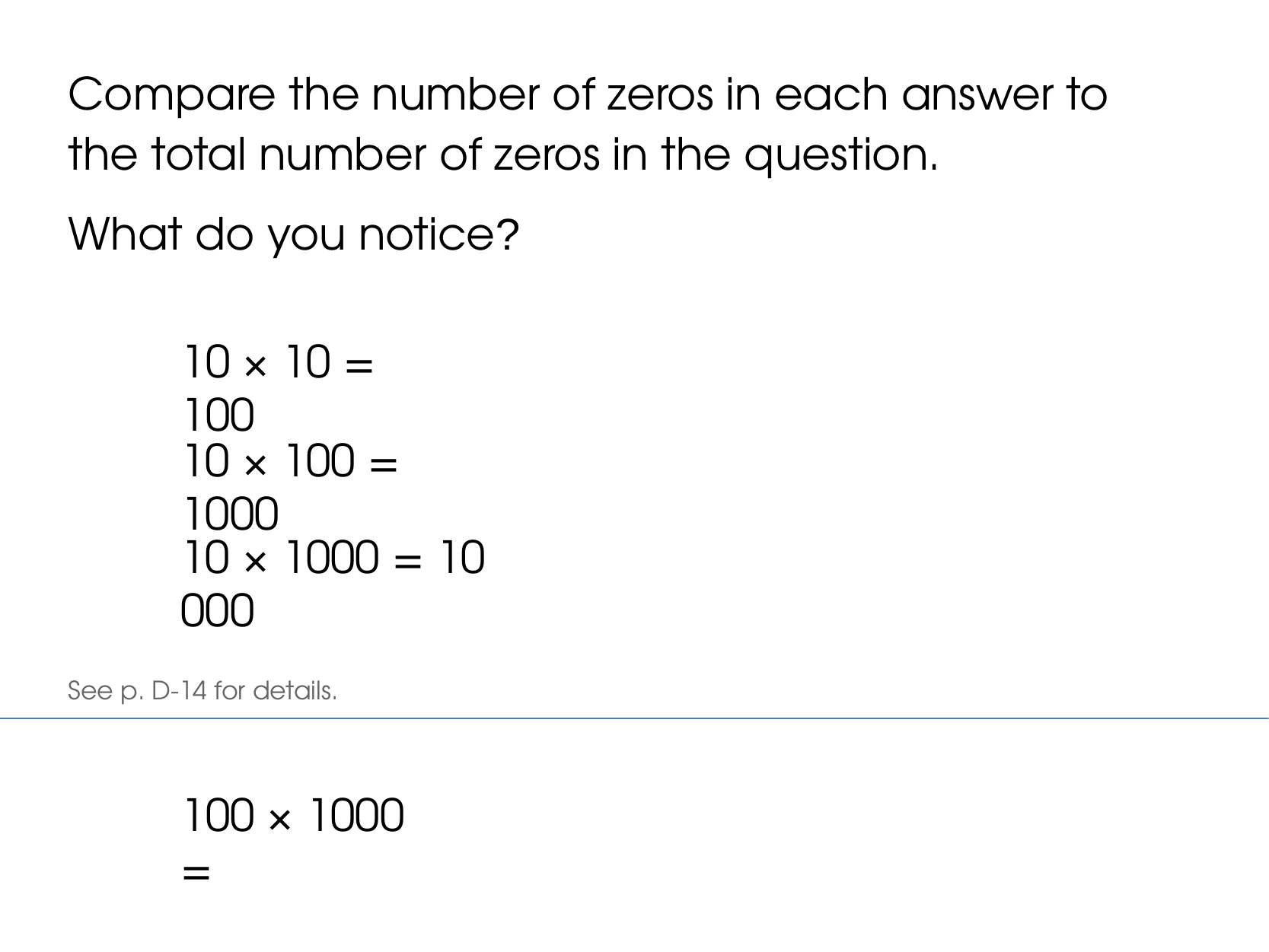

Compare the number of zeros in each answer to the total number of zeros in the question.
What do you notice?
10 × 10 = 100
10 × 100 = 1000
10 × 1000 = 10 000
See p. D-14 for details.
100 × 1000 =